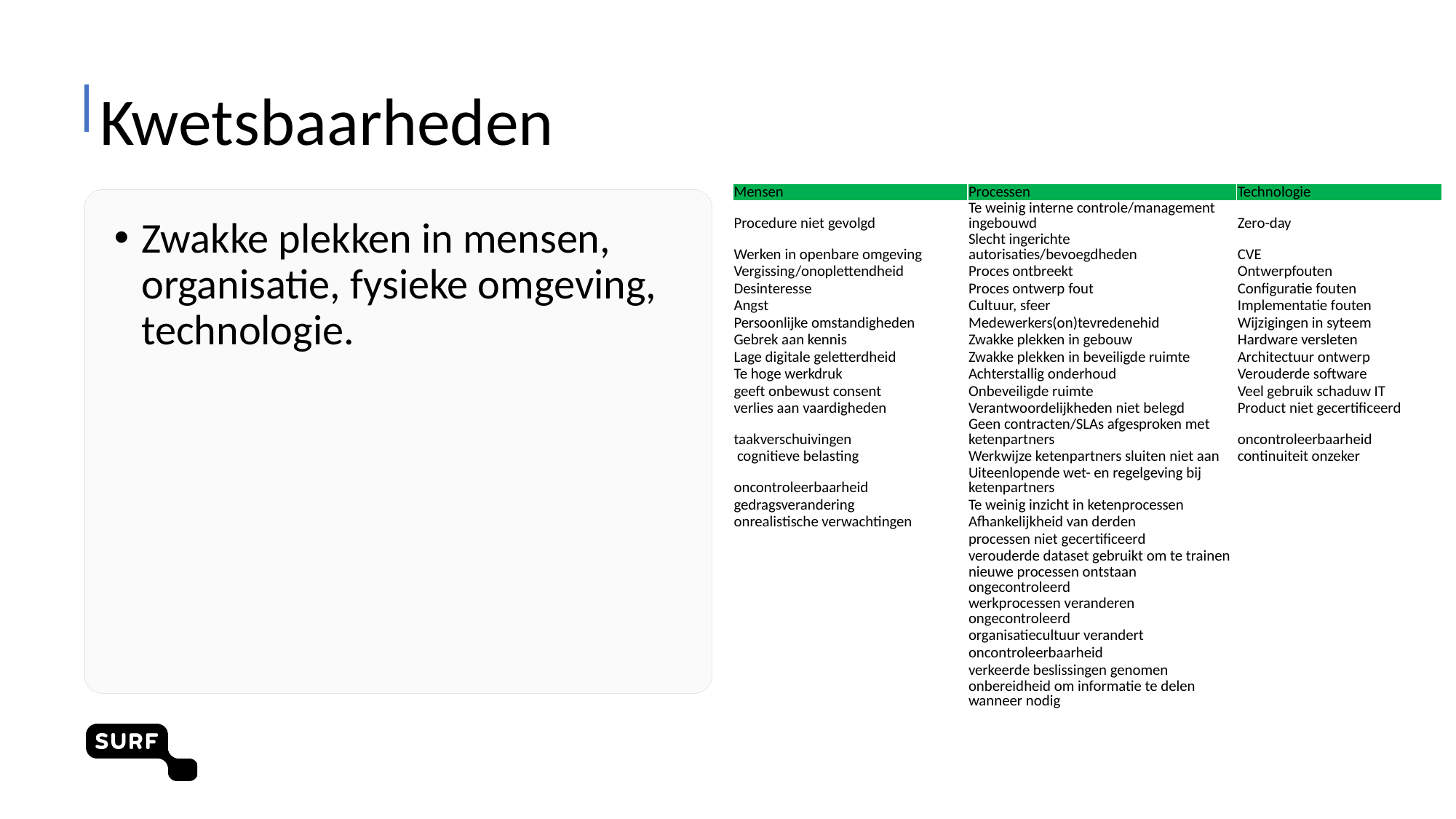

# Kwetsbaarheden
| Mensen | Processen | Technologie |
| --- | --- | --- |
| Procedure niet gevolgd | Te weinig interne controle/management ingebouwd | Zero-day |
| Werken in openbare omgeving | Slecht ingerichte autorisaties/bevoegdheden | CVE |
| Vergissing/onoplettendheid | Proces ontbreekt | Ontwerpfouten |
| Desinteresse | Proces ontwerp fout | Configuratie fouten |
| Angst | Cultuur, sfeer | Implementatie fouten |
| Persoonlijke omstandigheden | Medewerkers(on)tevredenehid | Wijzigingen in syteem |
| Gebrek aan kennis | Zwakke plekken in gebouw | Hardware versleten |
| Lage digitale geletterdheid | Zwakke plekken in beveiligde ruimte | Architectuur ontwerp |
| Te hoge werkdruk | Achterstallig onderhoud | Verouderde software |
| geeft onbewust consent | Onbeveiligde ruimte | Veel gebruik schaduw IT |
| verlies aan vaardigheden | Verantwoordelijkheden niet belegd | Product niet gecertificeerd |
| taakverschuivingen | Geen contracten/SLAs afgesproken met ketenpartners | oncontroleerbaarheid |
| cognitieve belasting | Werkwijze ketenpartners sluiten niet aan | continuiteit onzeker |
| oncontroleerbaarheid | Uiteenlopende wet- en regelgeving bij ketenpartners |  |
| gedragsverandering | Te weinig inzicht in ketenprocessen |  |
| onrealistische verwachtingen | Afhankelijkheid van derden |  |
|  | processen niet gecertificeerd |  |
|  | verouderde dataset gebruikt om te trainen |  |
|  | nieuwe processen ontstaan ongecontroleerd |  |
|  | werkprocessen veranderen ongecontroleerd |  |
|  | organisatiecultuur verandert |  |
|  | oncontroleerbaarheid |  |
|  | verkeerde beslissingen genomen |  |
|  | onbereidheid om informatie te delen wanneer nodig |  |
Zwakke plekken in mensen, organisatie, fysieke omgeving, technologie.